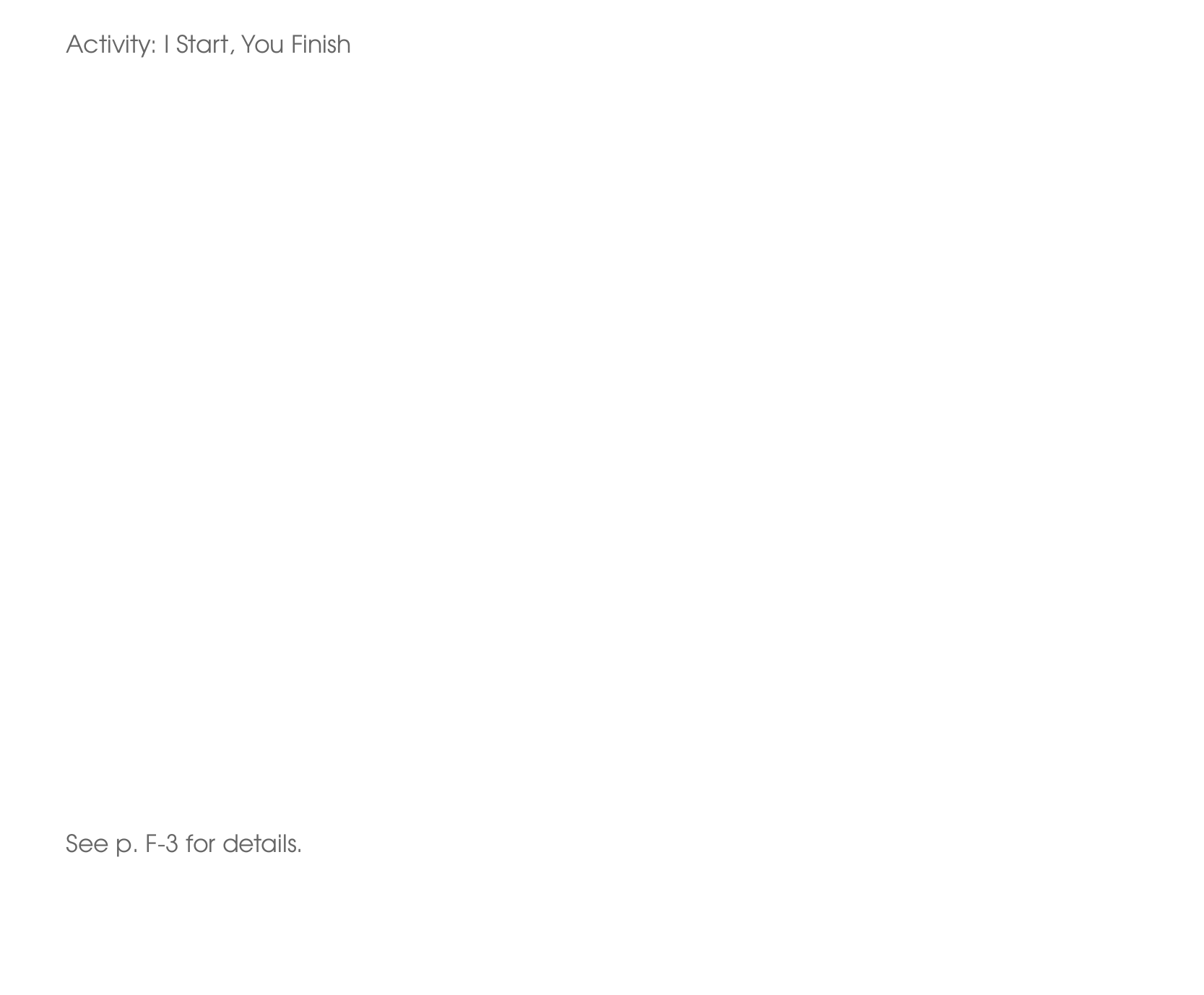

Activity: I Start, You Finish
See p. F-3 for details.